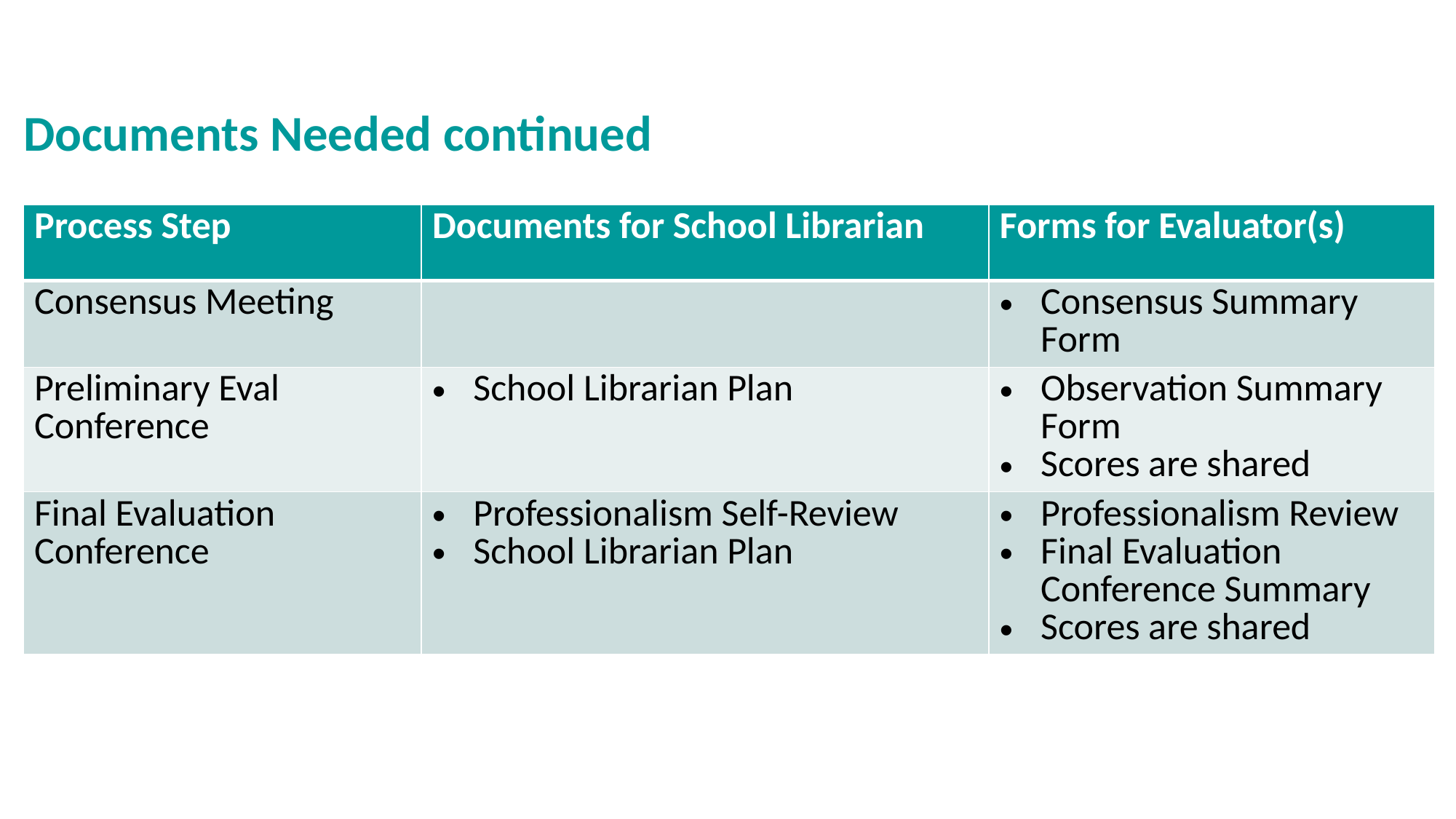

# Documents Needed continued
| Process Step | Documents for School Librarian | Forms for Evaluator(s) |
| --- | --- | --- |
| Consensus Meeting |  | Consensus Summary Form |
| Preliminary Eval Conference | School Librarian Plan | Observation Summary Form Scores are shared |
| Final Evaluation Conference | Professionalism Self-Review School Librarian Plan | Professionalism Review Final Evaluation Conference Summary Scores are shared |